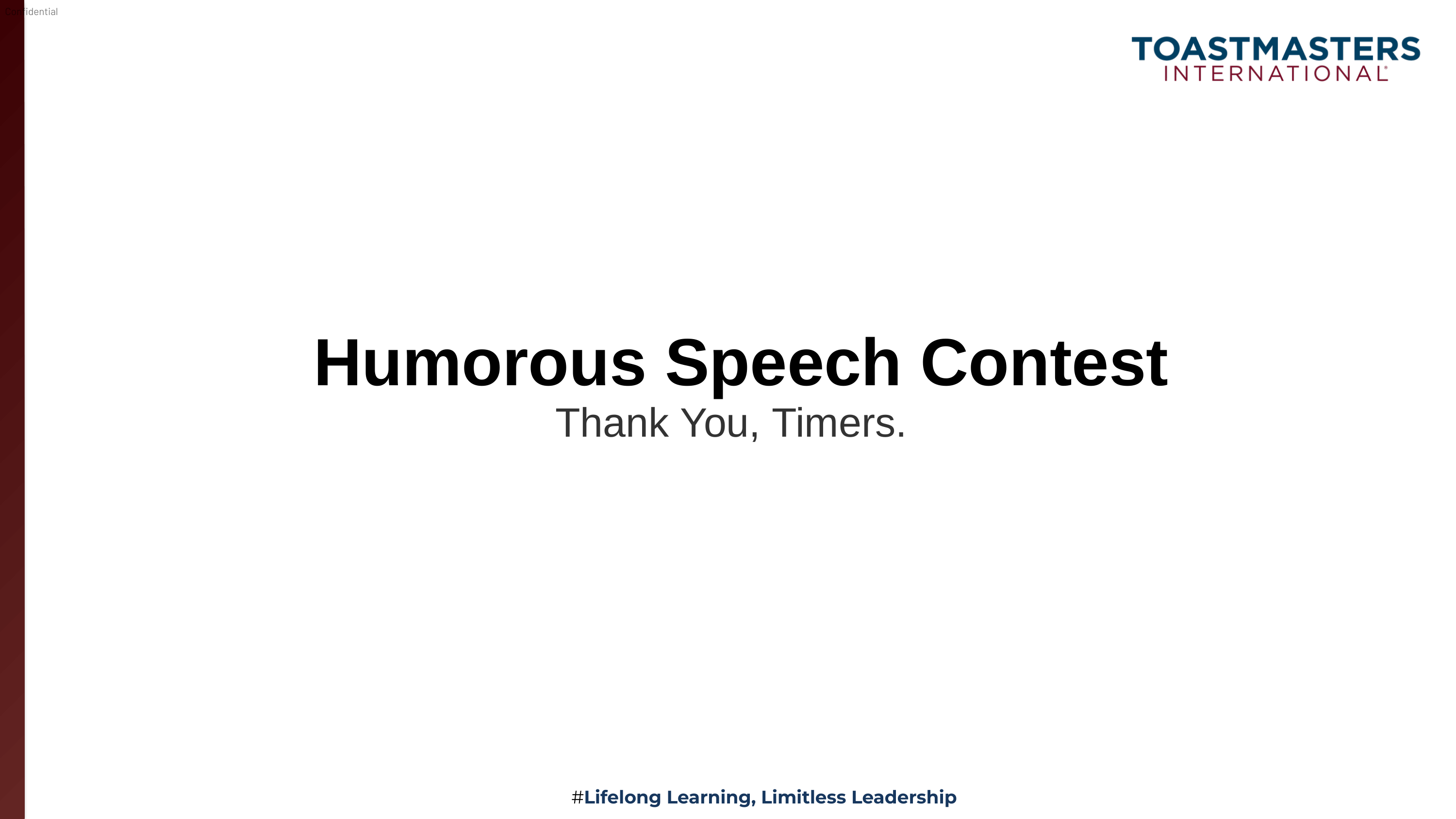

# Humorous Speech Contest
Thank You, Timers.